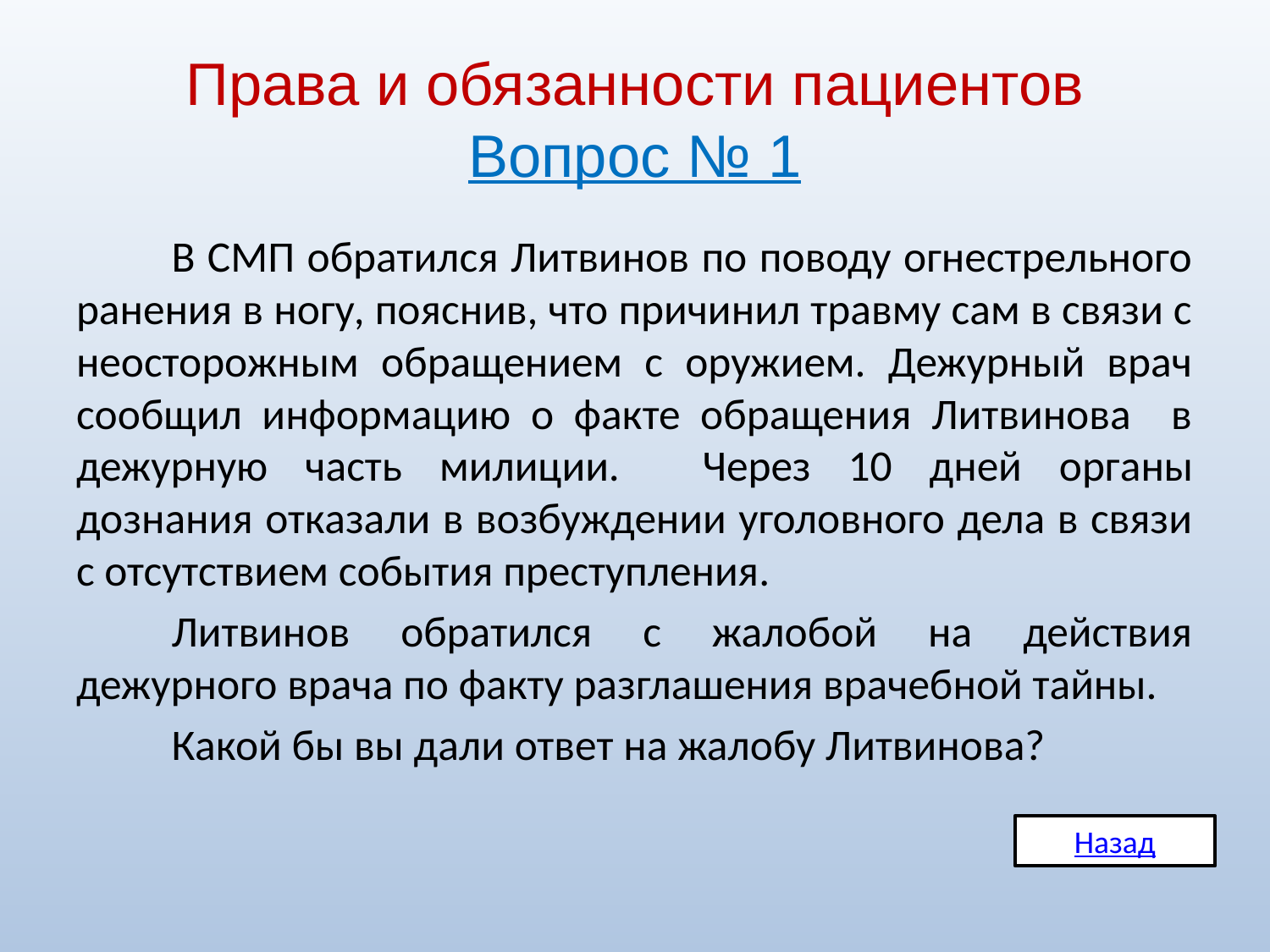

# Права и обязанности пациентов Вопрос № 1
	В СМП обратился Литвинов по поводу огнестрельного ранения в ногу, пояснив, что причинил травму сам в связи с неосторожным обращением с оружием. Дежурный врач сообщил информацию о факте обращения Литвинова  в дежурную часть милиции.	Через 10 дней органы дознания отказали в возбуждении уголовного дела в связи с отсутствием события преступления.
	Литвинов обратился с жалобой на действия дежурного врача по факту разглашения врачебной тайны.
	Какой бы вы дали ответ на жалобу Литвинова?

Назад